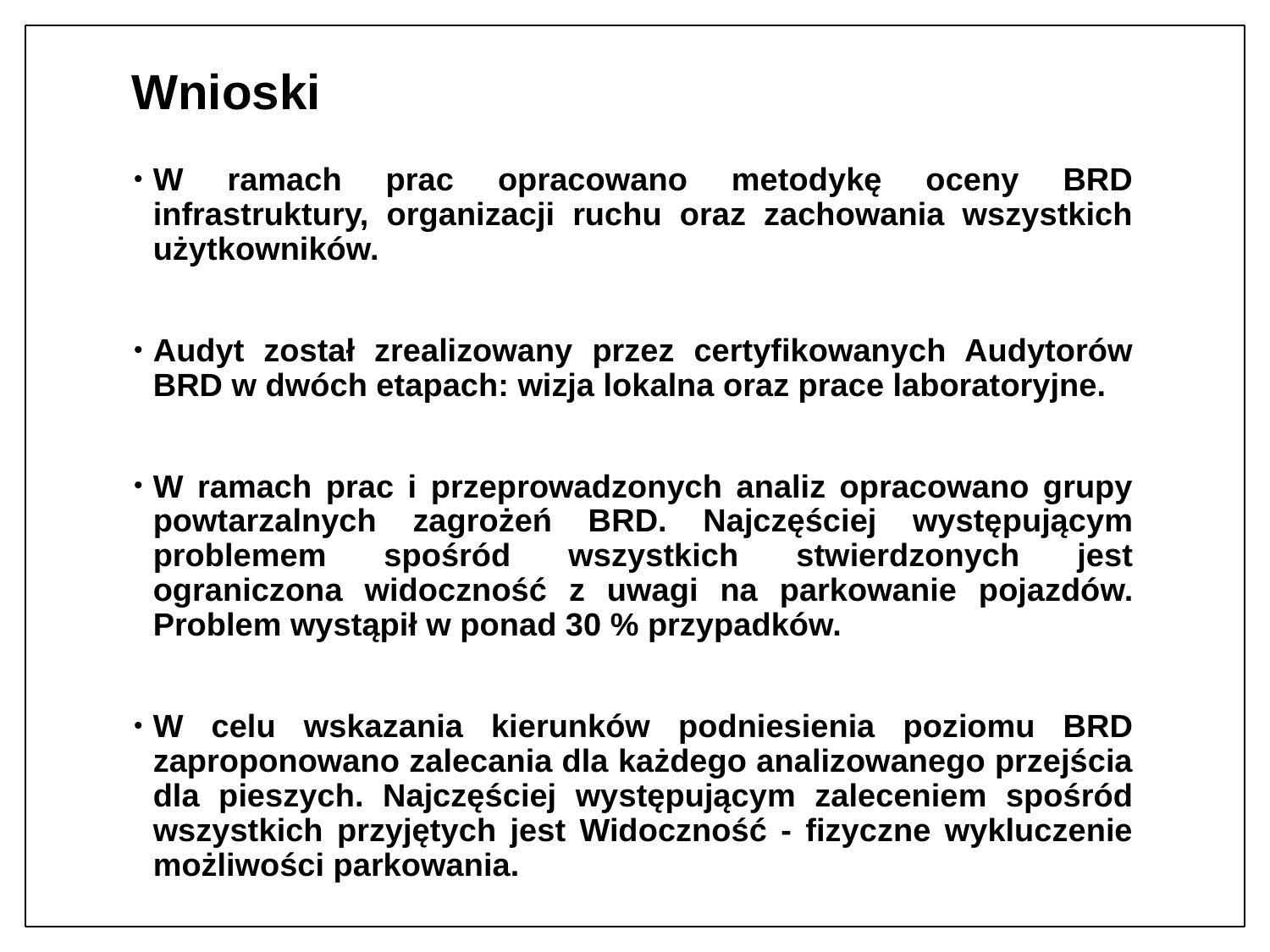

# Wnioski
W ramach prac opracowano metodykę oceny BRD infrastruktury, organizacji ruchu oraz zachowania wszystkich użytkowników.

Audyt został zrealizowany przez certyfikowanych Audytorów BRD w dwóch etapach: wizja lokalna oraz prace laboratoryjne.

W ramach prac i przeprowadzonych analiz opracowano grupy powtarzalnych zagrożeń BRD. Najczęściej występującym problemem spośród wszystkich stwierdzonych jest ograniczona widoczność z uwagi na parkowanie pojazdów. Problem wystąpił w ponad 30 % przypadków.

W celu wskazania kierunków podniesienia poziomu BRD zaproponowano zalecania dla każdego analizowanego przejścia dla pieszych. Najczęściej występującym zaleceniem spośród wszystkich przyjętych jest Widoczność - fizyczne wykluczenie możliwości parkowania.